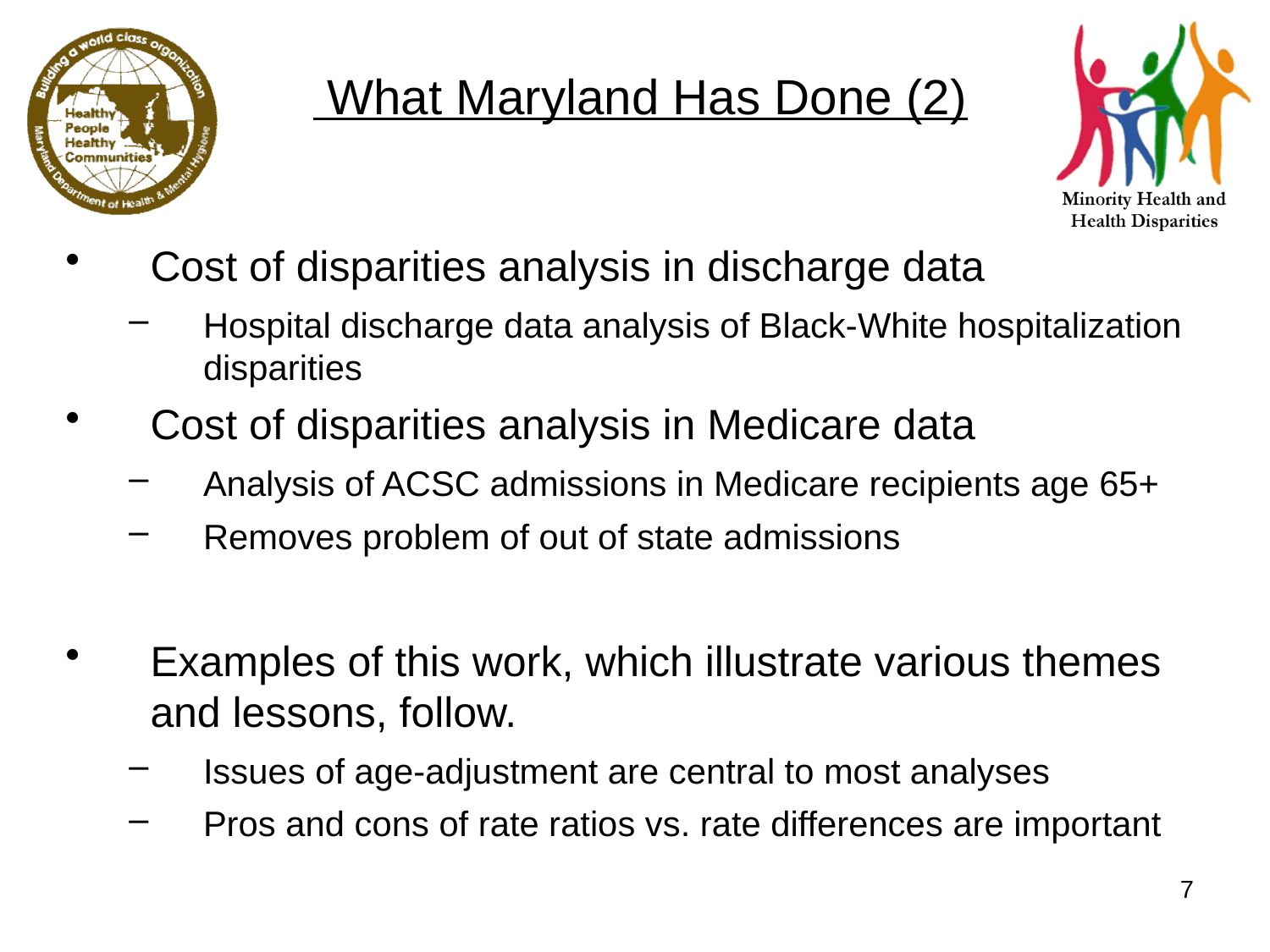

# What Maryland Has Done (2)
Cost of disparities analysis in discharge data
Hospital discharge data analysis of Black-White hospitalization disparities
Cost of disparities analysis in Medicare data
Analysis of ACSC admissions in Medicare recipients age 65+
Removes problem of out of state admissions

Examples of this work, which illustrate various themes and lessons, follow.
Issues of age-adjustment are central to most analyses
Pros and cons of rate ratios vs. rate differences are important
7